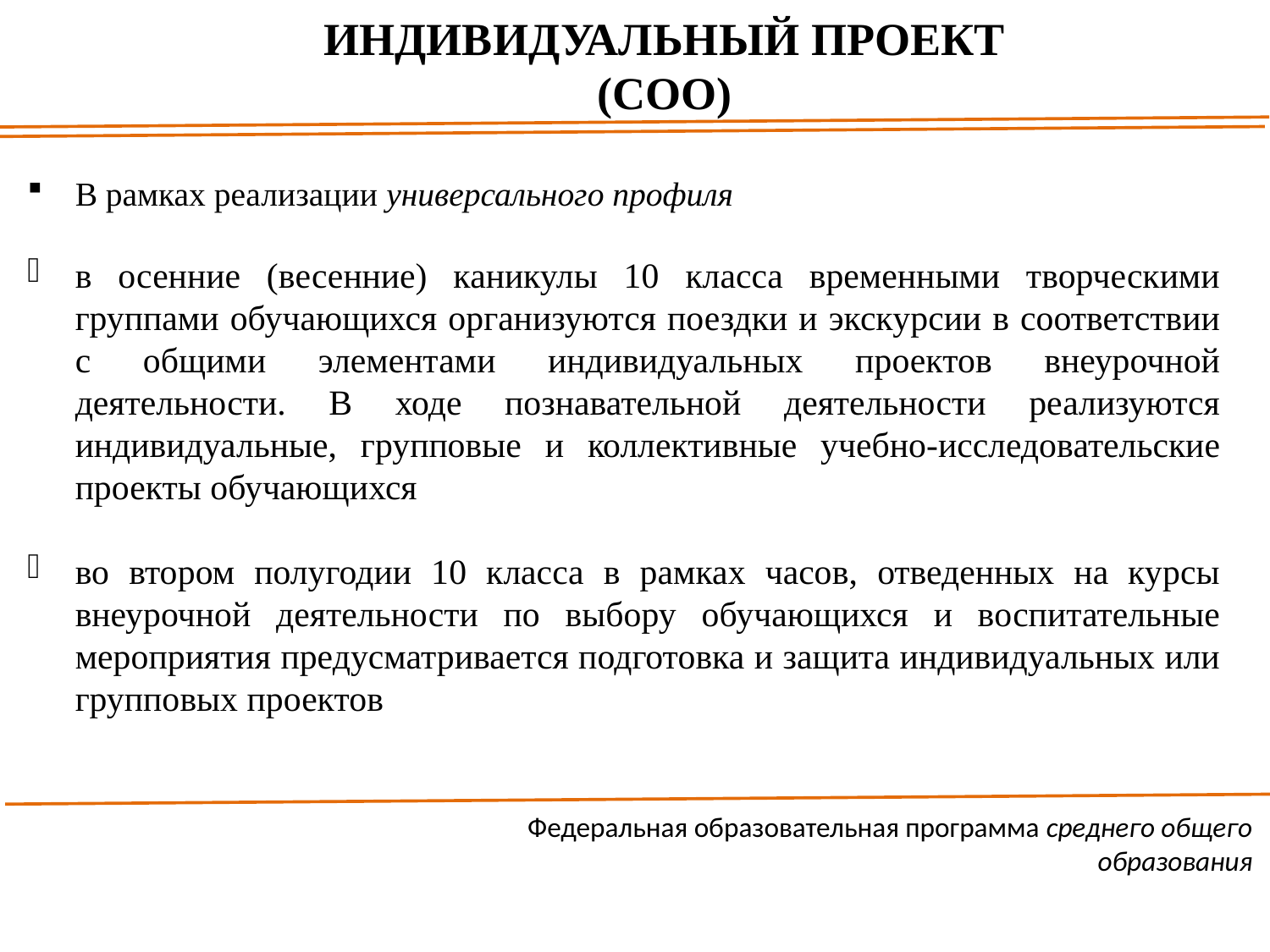

ИНДИВИДУАЛЬНЫЙ ПРОЕКТ
(СОО)
В рамках реализации универсального профиля

в осенние (весенние) каникулы 10 класса временными творческими группами обучающихся организуются поездки и экскурсии в соответствии с общими элементами индивидуальных проектов внеурочной деятельности. В ходе познавательной деятельности реализуются индивидуальные, групповые и коллективные учебно-исследовательские проекты обучающихся

во втором полугодии 10 класса в рамках часов, отведенных на курсы внеурочной деятельности по выбору обучающихся и воспитательные мероприятия предусматривается подготовка и защита индивидуальных или групповых проектов

Федеральная образовательная программа среднего общего образования